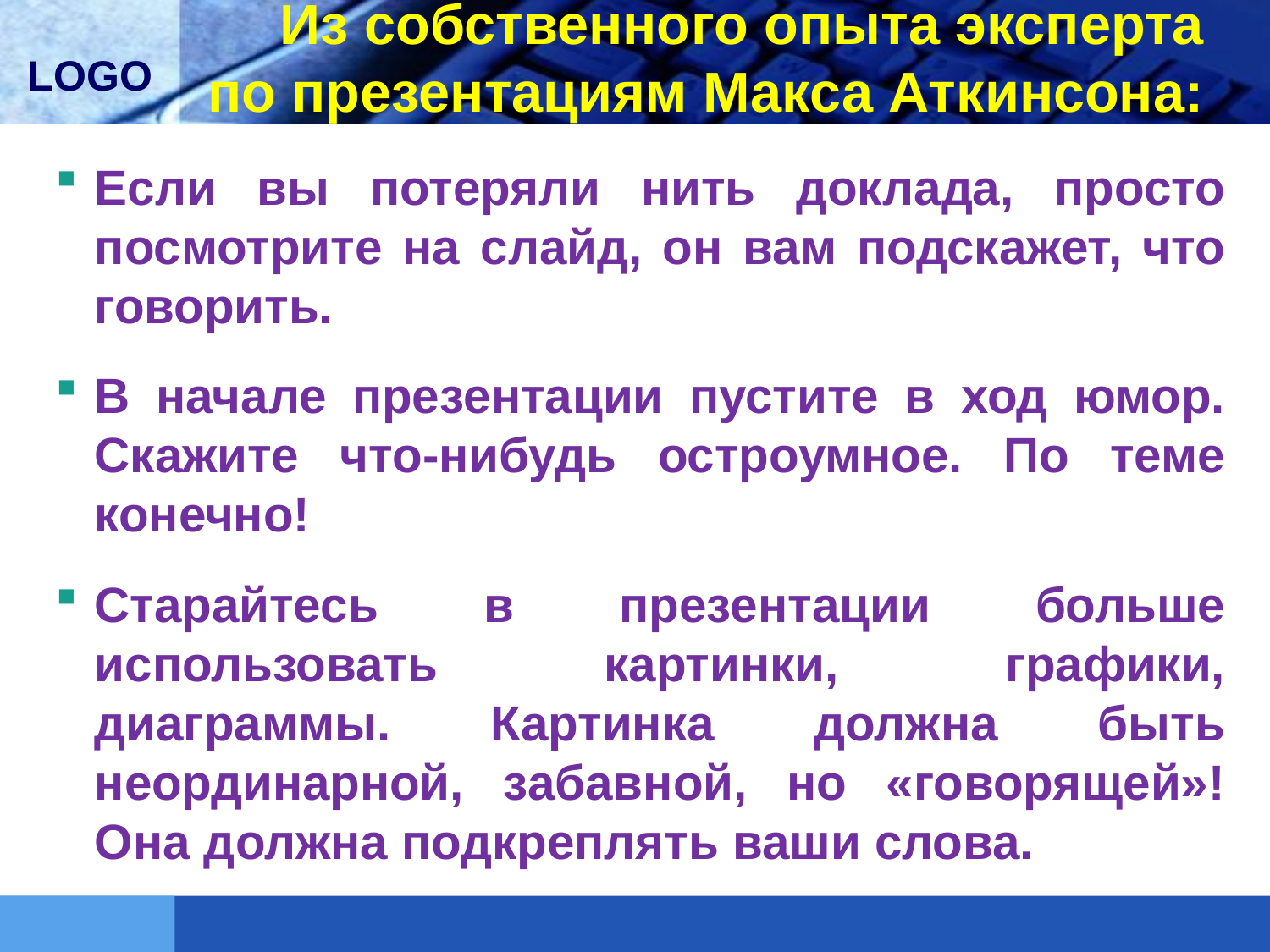

# Из собственного опыта эксперта по презентациям Макса Аткинсона:
Если вы потеряли нить доклада, просто посмотрите на слайд, он вам подскажет, что говорить.
В начале презентации пустите в ход юмор. Скажите что-нибудь остроумное. По теме конечно!
Старайтесь в презентации больше использовать картинки, графики, диаграммы. Картинка должна быть неординарной, забавной, но «говорящей»! Она должна подкреплять ваши слова.